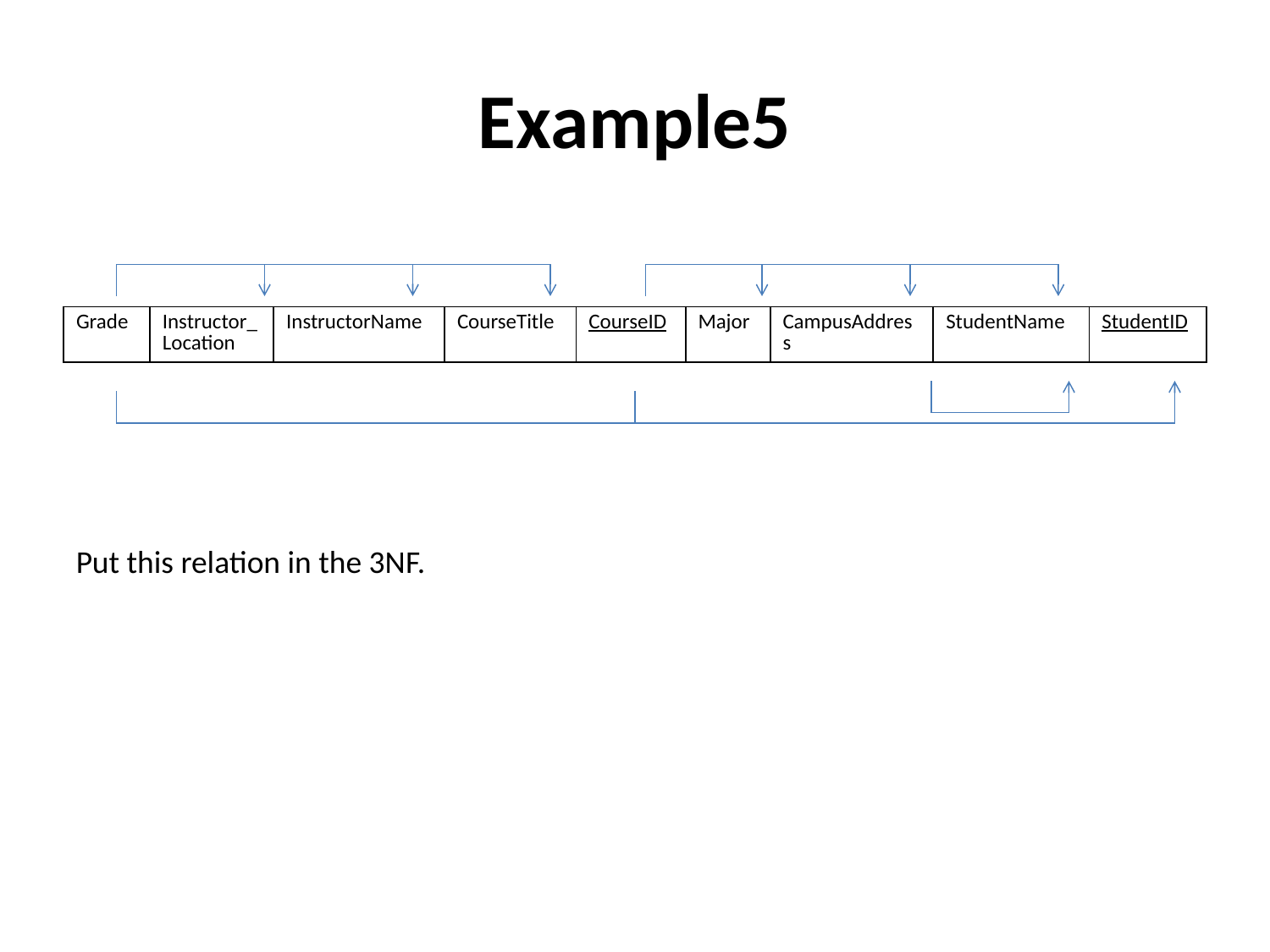

# Example5
| Grade | Instructor\_Location | InstructorName | CourseTitle | CourseID | Major | CampusAddress | StudentName | StudentID |
| --- | --- | --- | --- | --- | --- | --- | --- | --- |
Put this relation in the 3NF.